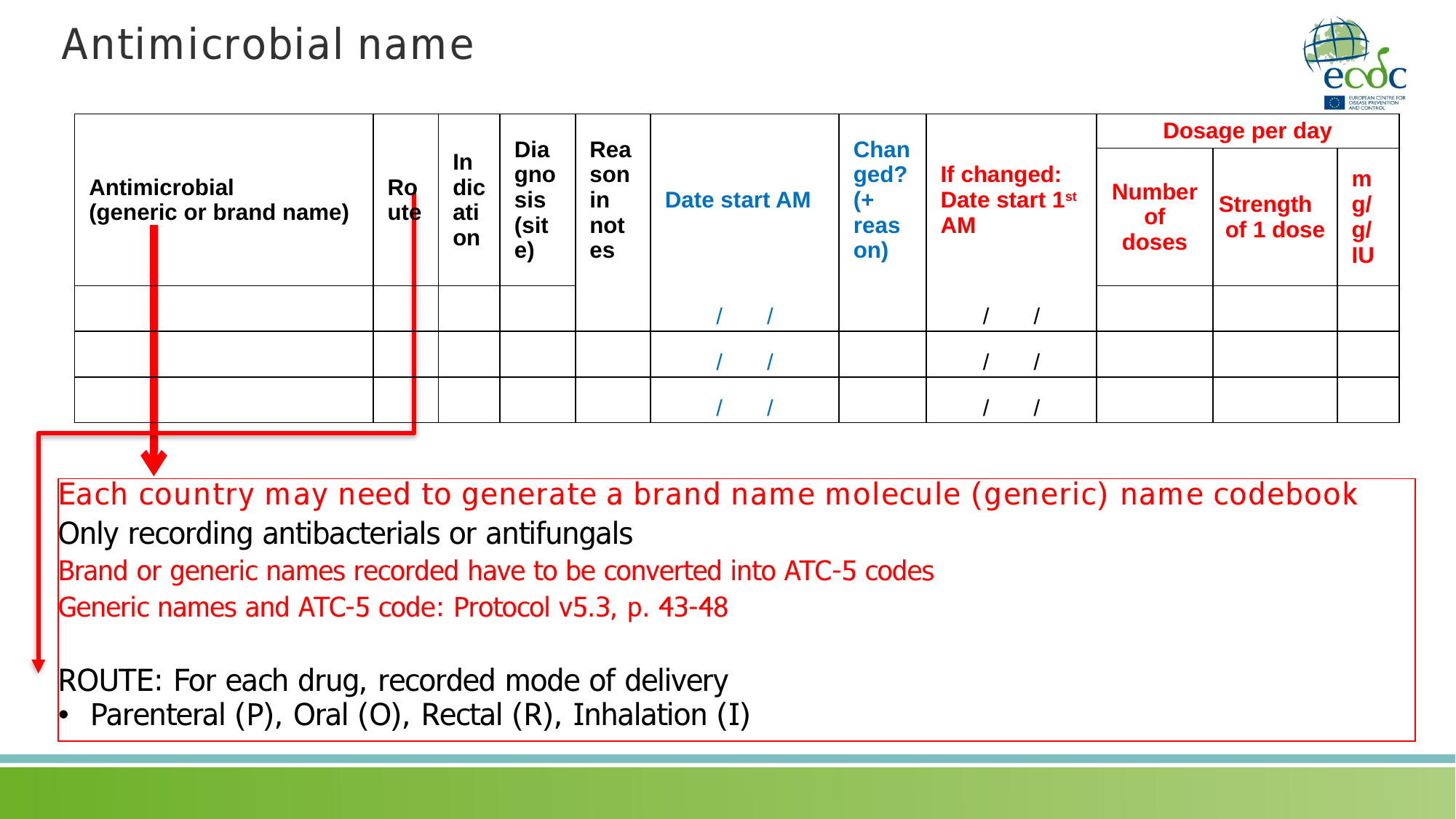

Antimicrobial name
| Antimicrobial (generic or brand name) | Route | Indication | Diagnosis (site) | Reason in notes | Date start AM | Changed? (+ reason) | If changed: Date start 1st AM | Dosage per day |  |  |
| --- | --- | --- | --- | --- | --- | --- | --- | --- | --- | --- |
|  |  |  |  |  |  |  |  | Number of doses | Strength of 1 dose | mg/g/IU |
|  |  |  |  |  | / / |  | / / |  |  |  |
|  |  |  |  |  | / / |  | / / |  |  |  |
|  |  |  |  |  | / / |  | / / |  |  |  |

Each country may need to generate a brand name molecule (generic) name codebook
Only recording antibacterials or antifungals
Brand or generic names recorded have to be converted into ATC-5 codes
Generic names and ATC-5 code: Protocol v5.3, p. 43-48

ROUTE: For each drug, recorded mode of delivery
Parenteral (P), Oral (O), Rectal (R), Inhalation (I)